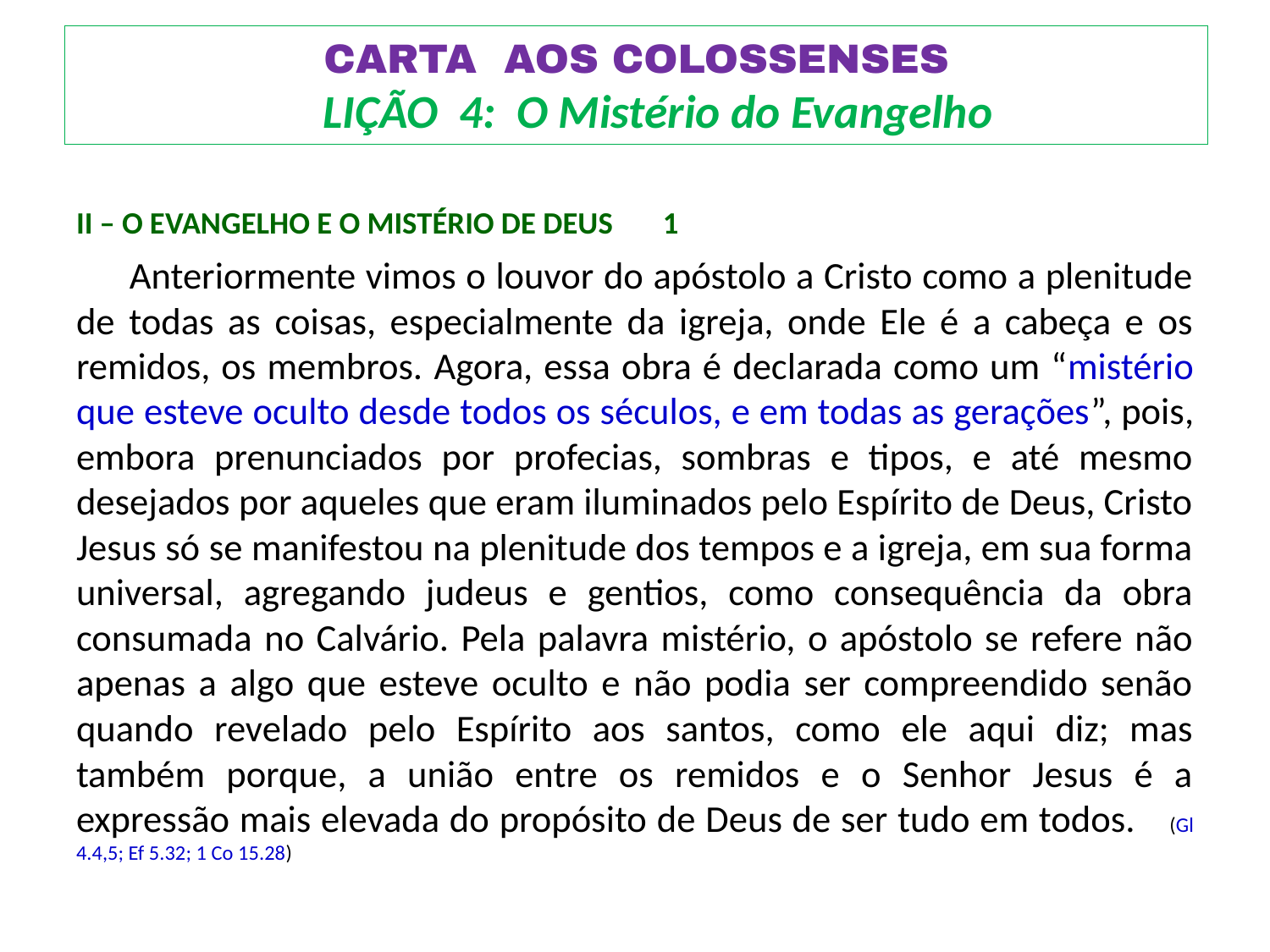

# CARTA  AOS COLOSSENSES LIÇÃO  4:  O Mistério do Evangelho
II – O EVANGELHO E O MISTÉRIO DE DEUS			1

	Anteriormente vimos o louvor do apóstolo a Cristo como a plenitude de todas as coisas, especialmente da igreja, onde Ele é a cabeça e os remidos, os membros. Agora, essa obra é declarada como um “mistério que esteve oculto desde todos os séculos, e em todas as gerações”, pois, embora prenunciados por profecias, sombras e tipos, e até mesmo desejados por aqueles que eram iluminados pelo Espírito de Deus, Cristo Jesus só se manifestou na plenitude dos tempos e a igreja, em sua forma universal, agregando judeus e gentios, como consequência da obra consumada no Calvário. Pela palavra mistério, o apóstolo se refere não apenas a algo que esteve oculto e não podia ser compreendido senão quando revelado pelo Espírito aos santos, como ele aqui diz; mas também porque, a união entre os remidos e o Senhor Jesus é a expressão mais elevada do propósito de Deus de ser tudo em todos.	 (Gl 4.4,5; Ef 5.32; 1 Co 15.28)